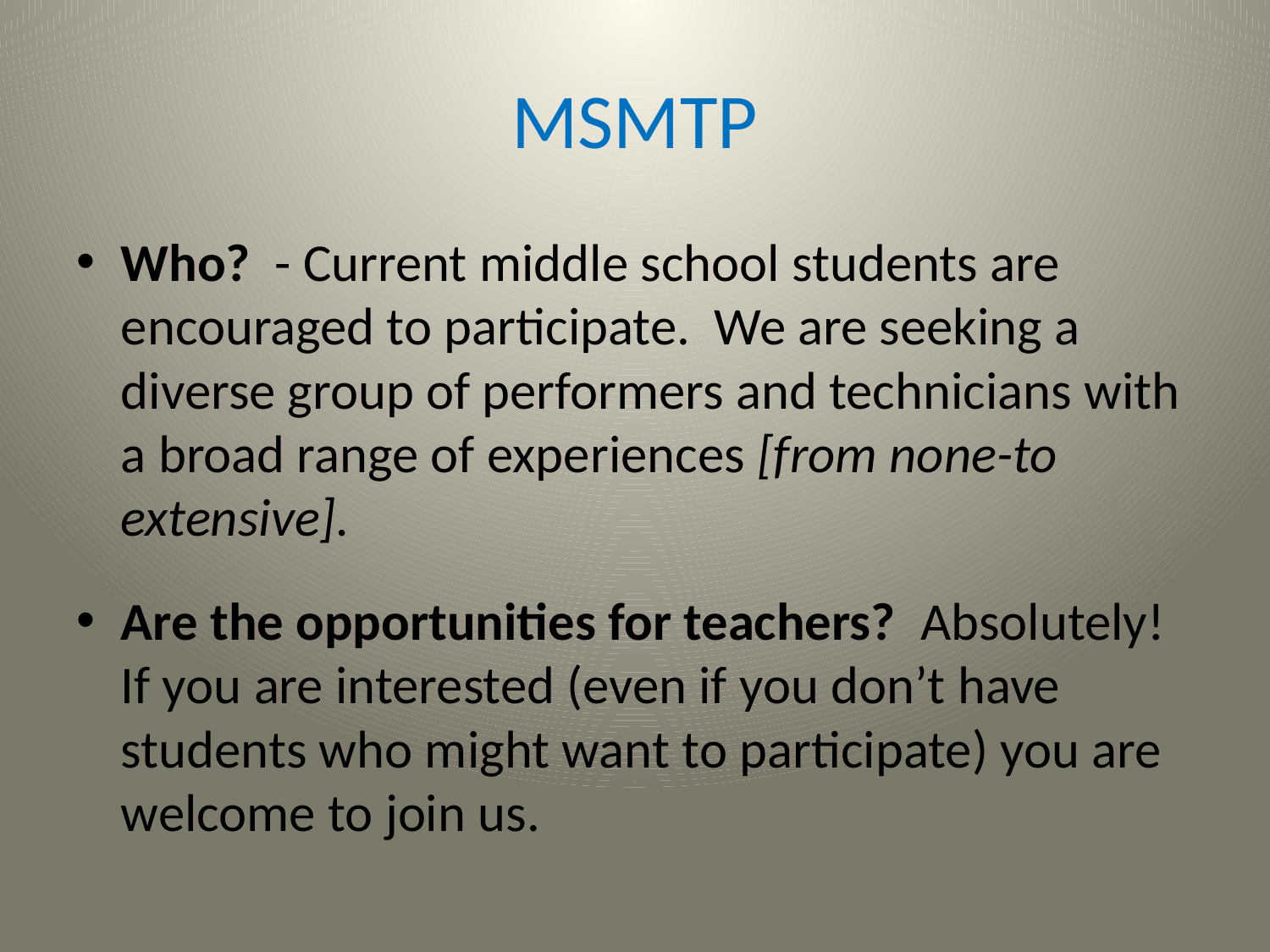

# MSMTP
Who?  - Current middle school students are encouraged to participate.  We are seeking a diverse group of performers and technicians with a broad range of experiences [from none-to extensive].
Are the opportunities for teachers?  Absolutely!  If you are interested (even if you don’t have students who might want to participate) you are welcome to join us.